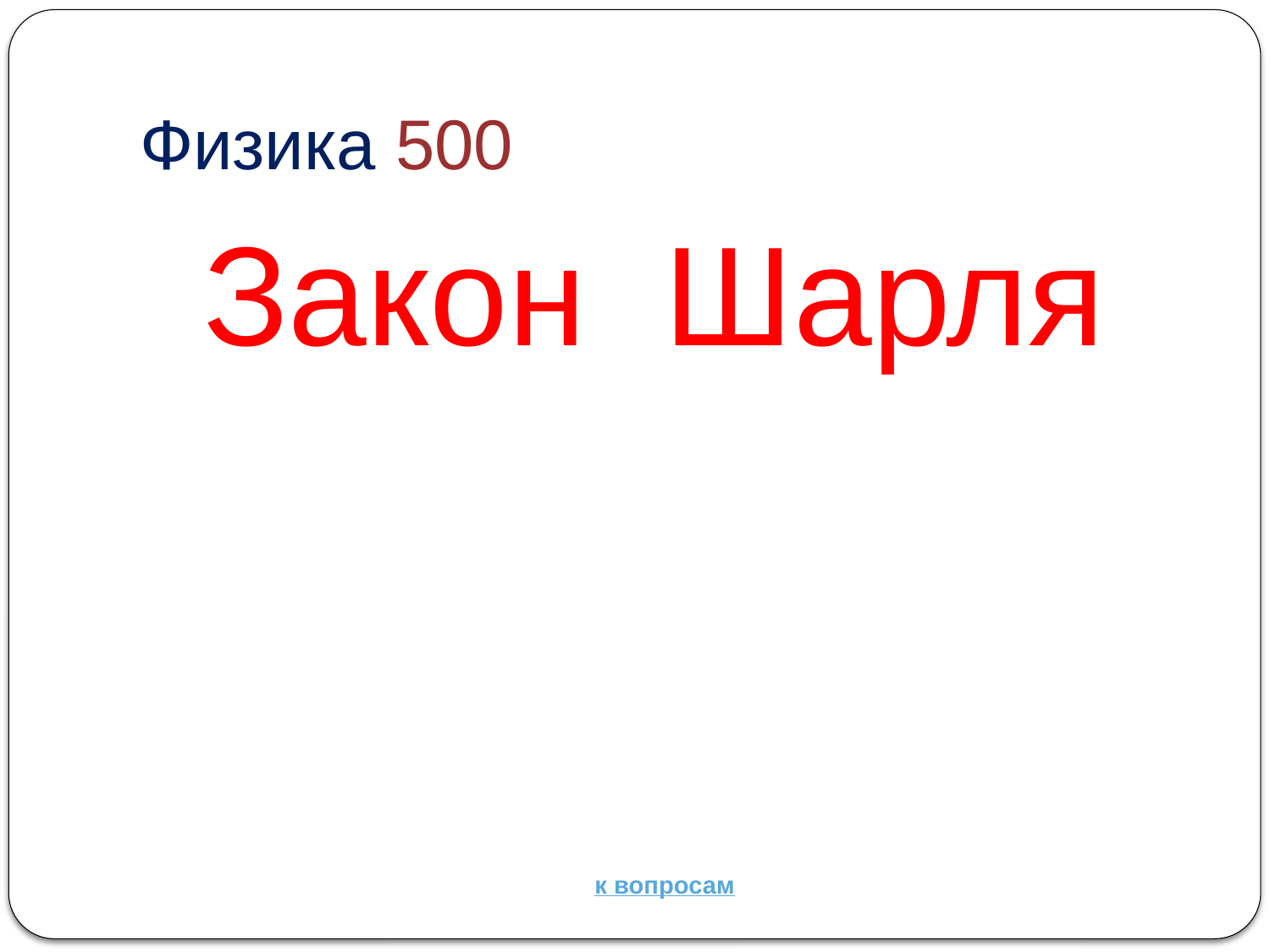

# Физика 500
Закон  Шарля
к вопросам